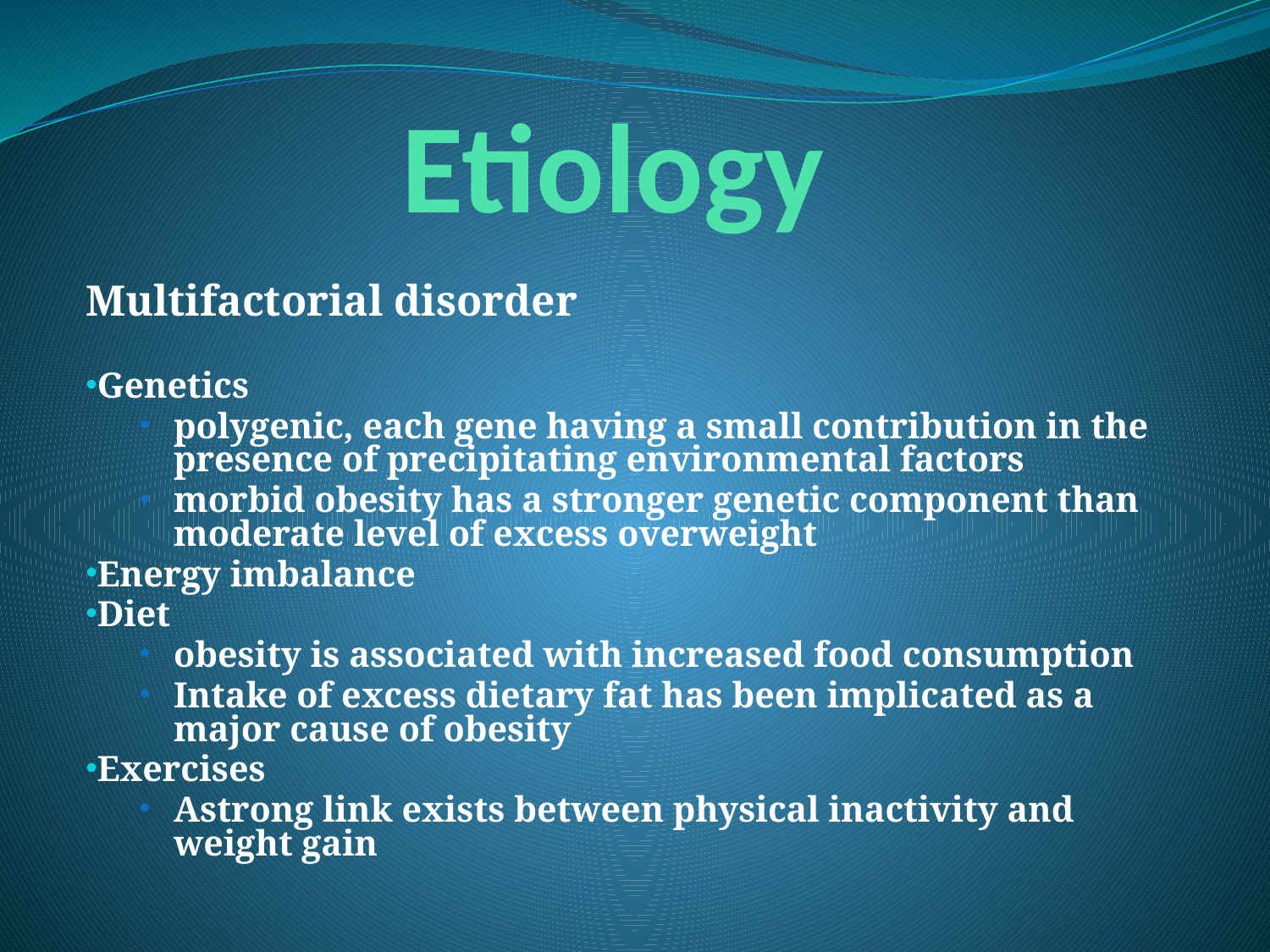

# Etiology
Multifactorial disorder

Genetics
polygenic, each gene having a small contribution in the presence of precipitating environmental factors
morbid obesity has a stronger genetic component than moderate level of excess overweight
Energy imbalance
Diet
obesity is associated with increased food consumption
Intake of excess dietary fat has been implicated as a major cause of obesity
Exercises
Astrong link exists between physical inactivity and weight gain